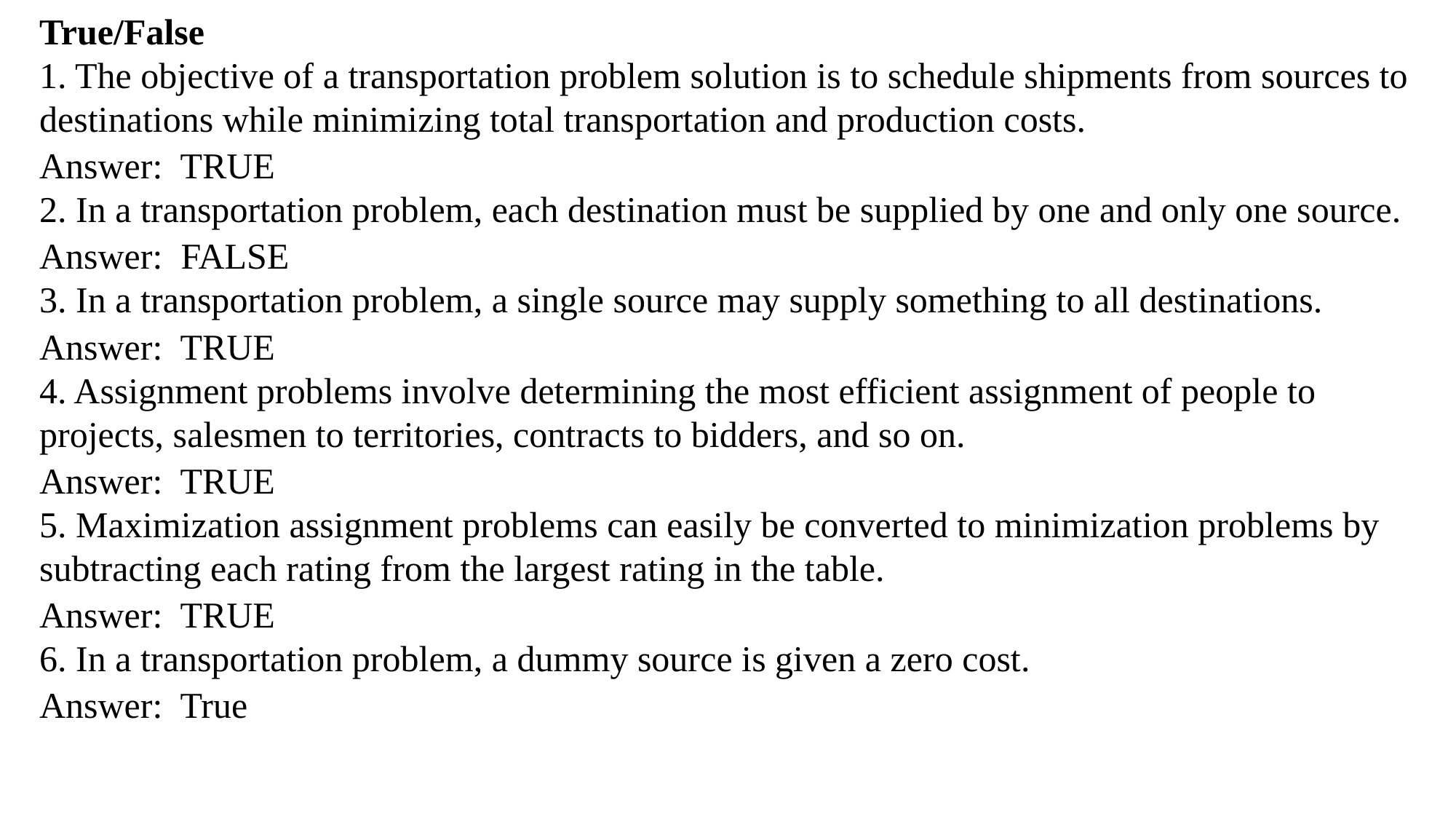

True/False
1. The objective of a transportation problem solution is to schedule shipments from sources to destinations while minimizing total transportation and production costs.
Answer:  TRUE
2. In a transportation problem, each destination must be supplied by one and only one source.
Answer:  FALSE
3. In a transportation problem, a single source may supply something to all destinations.
Answer:  TRUE
4. Assignment problems involve determining the most efficient assignment of people to projects, salesmen to territories, contracts to bidders, and so on.
Answer:  TRUE
5. Maximization assignment problems can easily be converted to minimization problems by subtracting each rating from the largest rating in the table.
Answer:  TRUE
6. In a transportation problem, a dummy source is given a zero cost.
Answer:  True